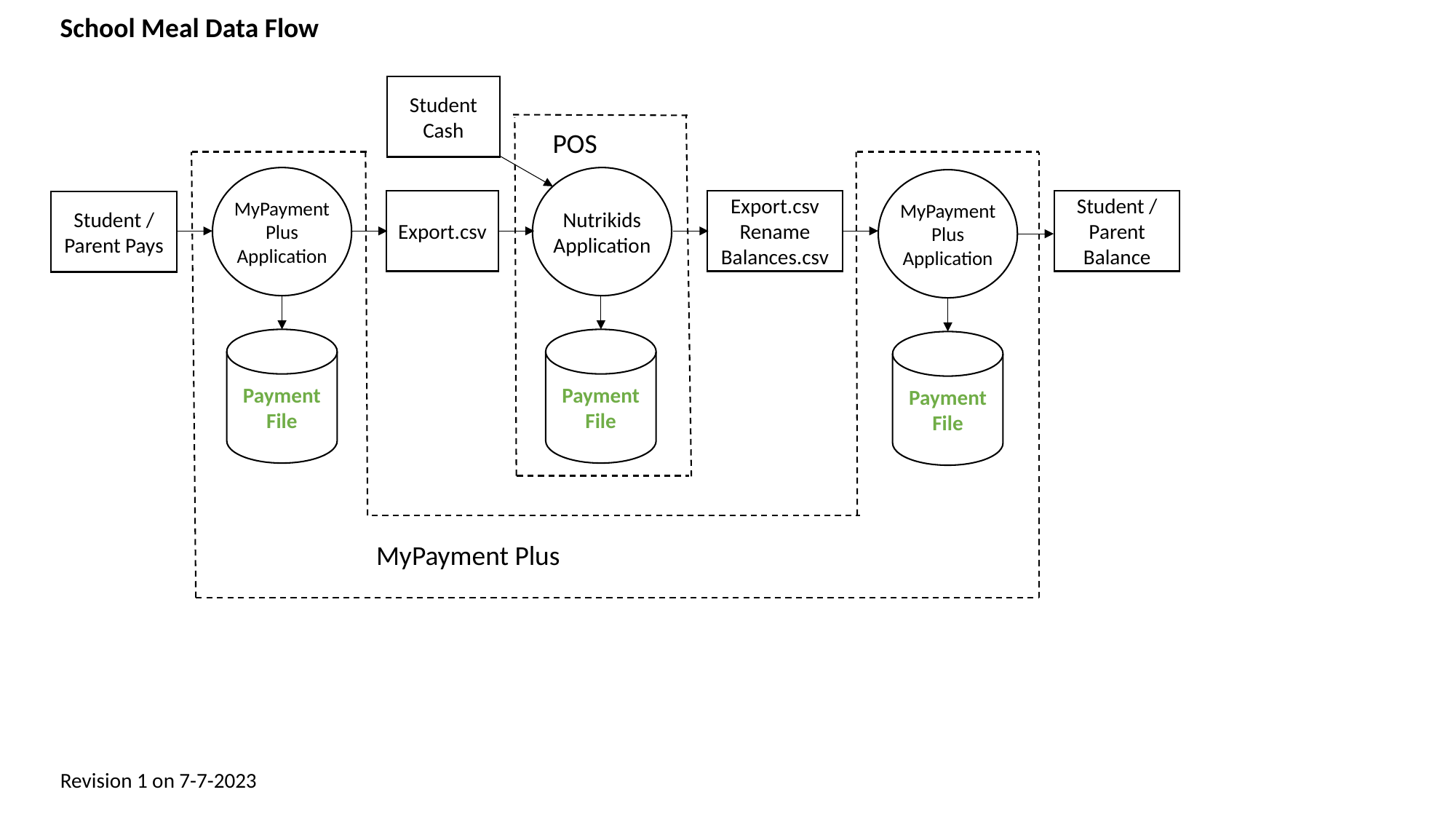

School Meal Data Flow
Student Cash
POS
MyPaymentPlus Application
Nutrikids
Application
MyPaymentPlus
Application
Export.csv
Export.csv
Rename Balances.csv
Student / Parent Balance
Student / Parent Pays
Payment
File
Payment
File
Payment
File
MyPayment Plus
Revision 1 on 7-7-2023